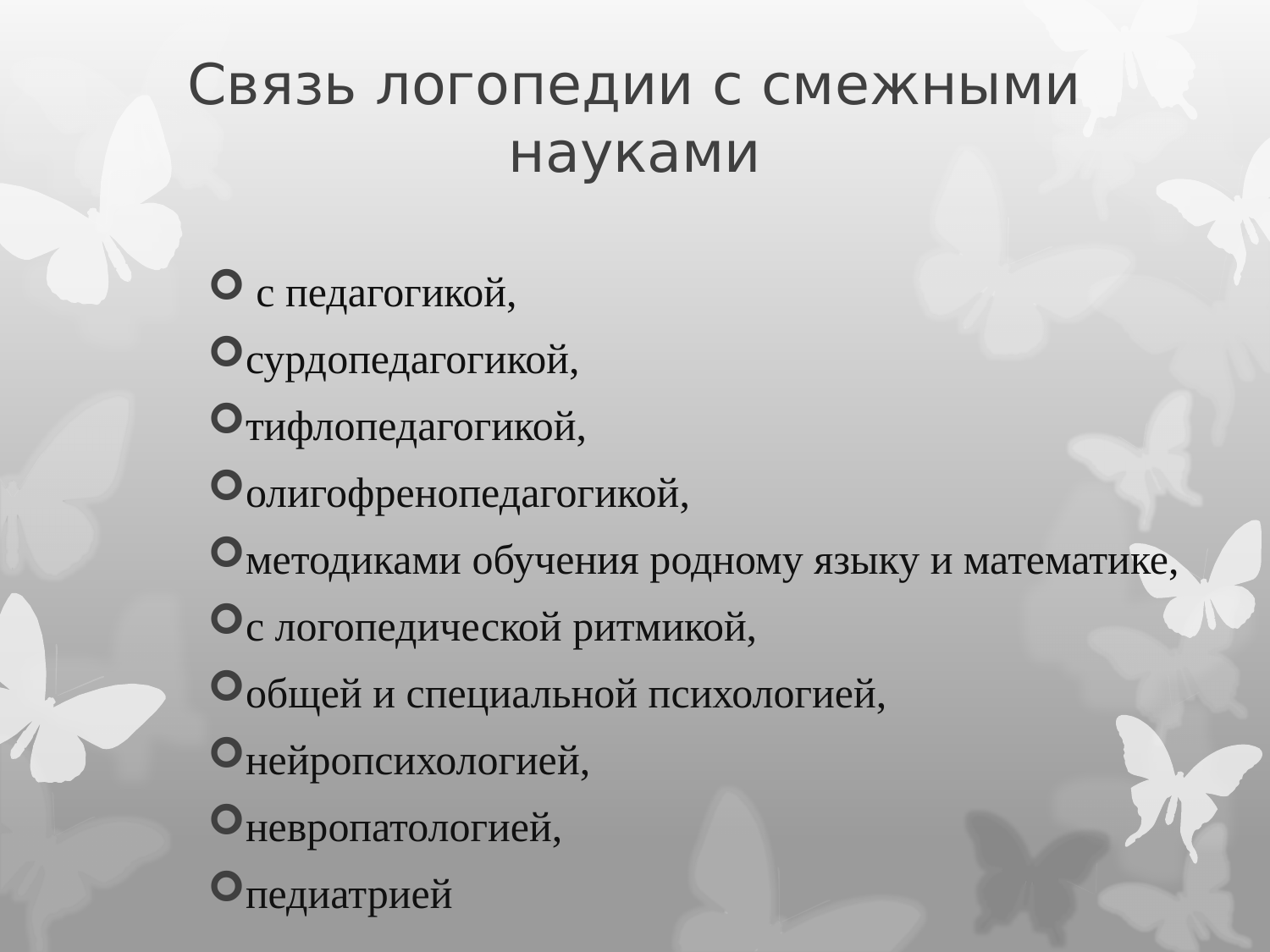

# Связь логопедии с смежными науками
 с педагогикой,
сурдопедагогикой,
тифлопедагогикой,
олигофренопедагогикой,
методиками обучения родному языку и математике,
с логопедической ритмикой,
общей и специальной психологией,
нейропсихологией,
невропатологией,
педиатрией